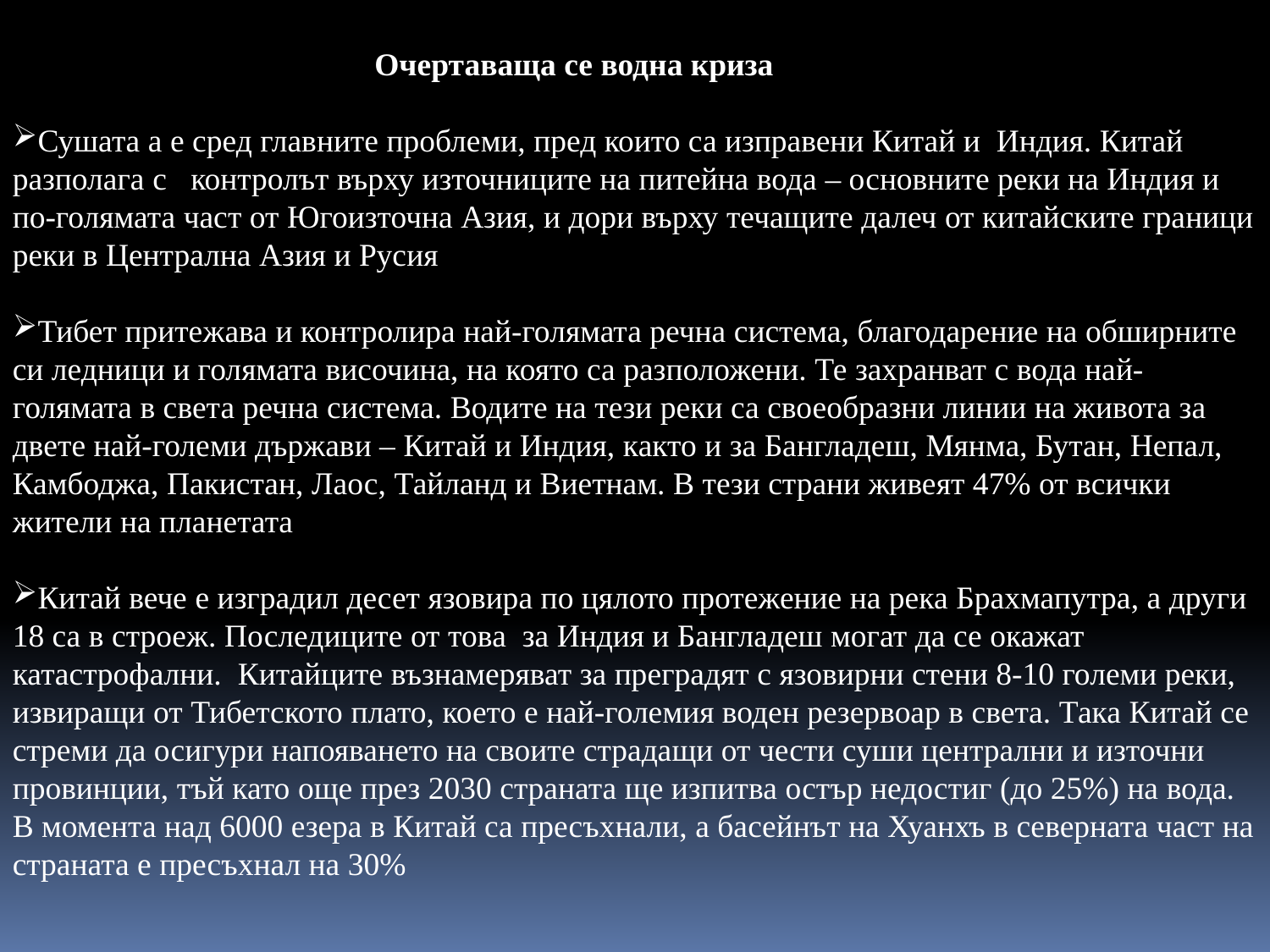

Очертаваща се водна криза

Сушата а е сред главните проблеми, пред които са изправени Китай и  Индия. Китай разполага с   контролът върху източниците на питейна вода – основните реки на Индия и по-голямата част от Югоизточна Азия, и дори върху течащите далеч от китайските граници реки в Централна Азия и Русия

Тибет притежава и контролира най-голямата речна система, благодарение на обширните си ледници и голямата височина, на която са разположени. Те захранват с вода най-голямата в света речна система. Водите на тези реки са своеобразни линии на живота за двете най-големи държави – Китай и Индия, както и за Бангладеш, Мянма, Бутан, Непал, Камбоджа, Пакистан, Лаос, Тайланд и Виетнам. В тези страни живеят 47% от всички жители на планетата

Китай вече е изградил десет язовира по цялото протежение на река Брахмапутра, а други 18 са в строеж. Последиците от това  за Индия и Бангладеш могат да се окажат катастрофални.  Китайците възнамеряват за преградят с язовирни стени 8-10 големи реки, извиращи от Тибетското плато, което е най-големия воден резервоар в света. Така Китай се стреми да осигури напояването на своите страдащи от чести суши централни и източни провинции, тъй като още през 2030 страната ще изпитва остър недостиг (до 25%) на вода.   В момента над 6000 езера в Китай са пресъхнали, а басейнът на Хуанхъ в северната част на страната е пресъхнал на 30%